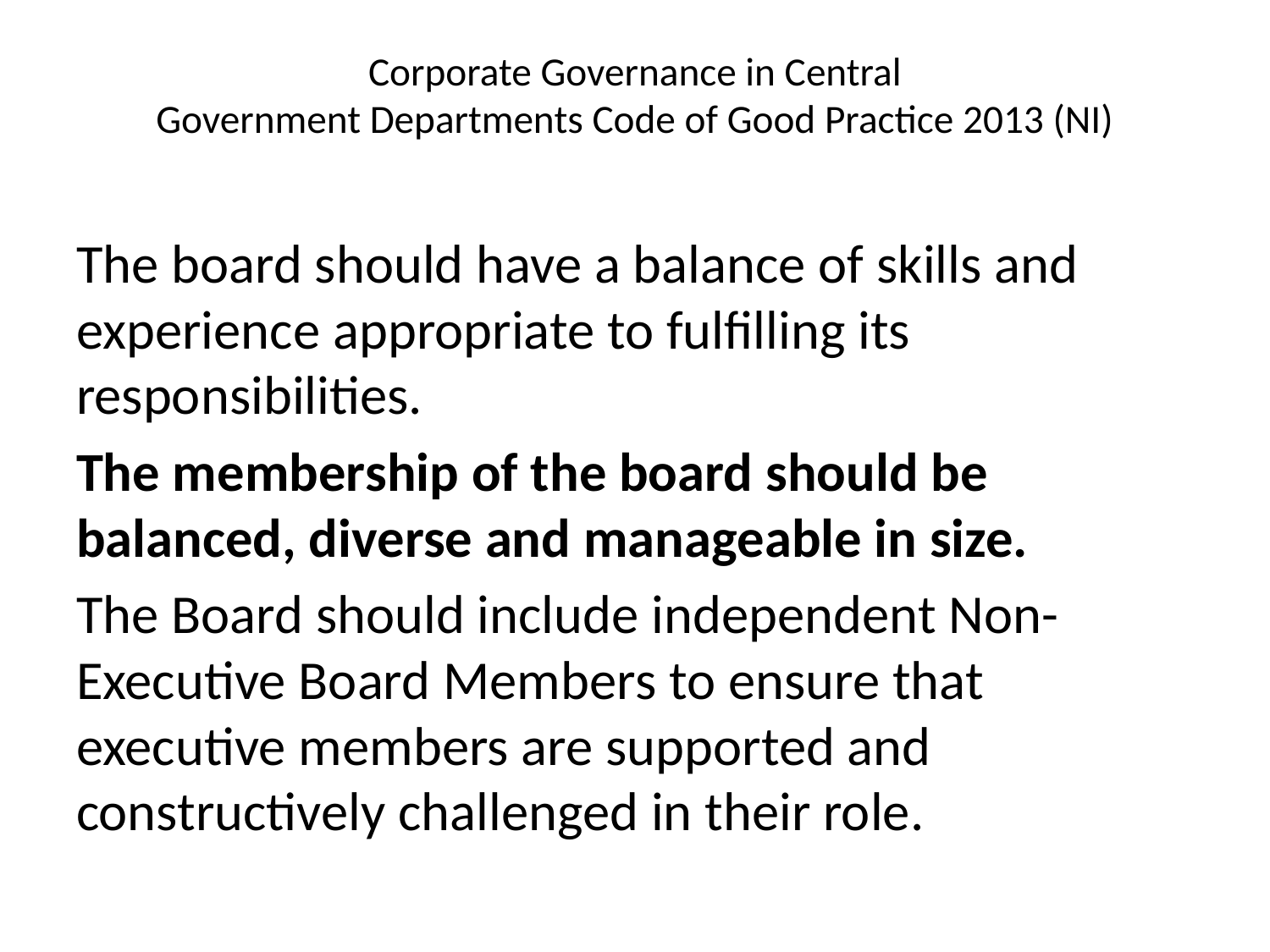

# Corporate Governance in Central Government Departments Code of Good Practice 2013 (NI)
The board should have a balance of skills and experience appropriate to fulfilling its responsibilities.
The membership of the board should be balanced, diverse and manageable in size.
The Board should include independent Non- Executive Board Members to ensure that executive members are supported and constructively challenged in their role.